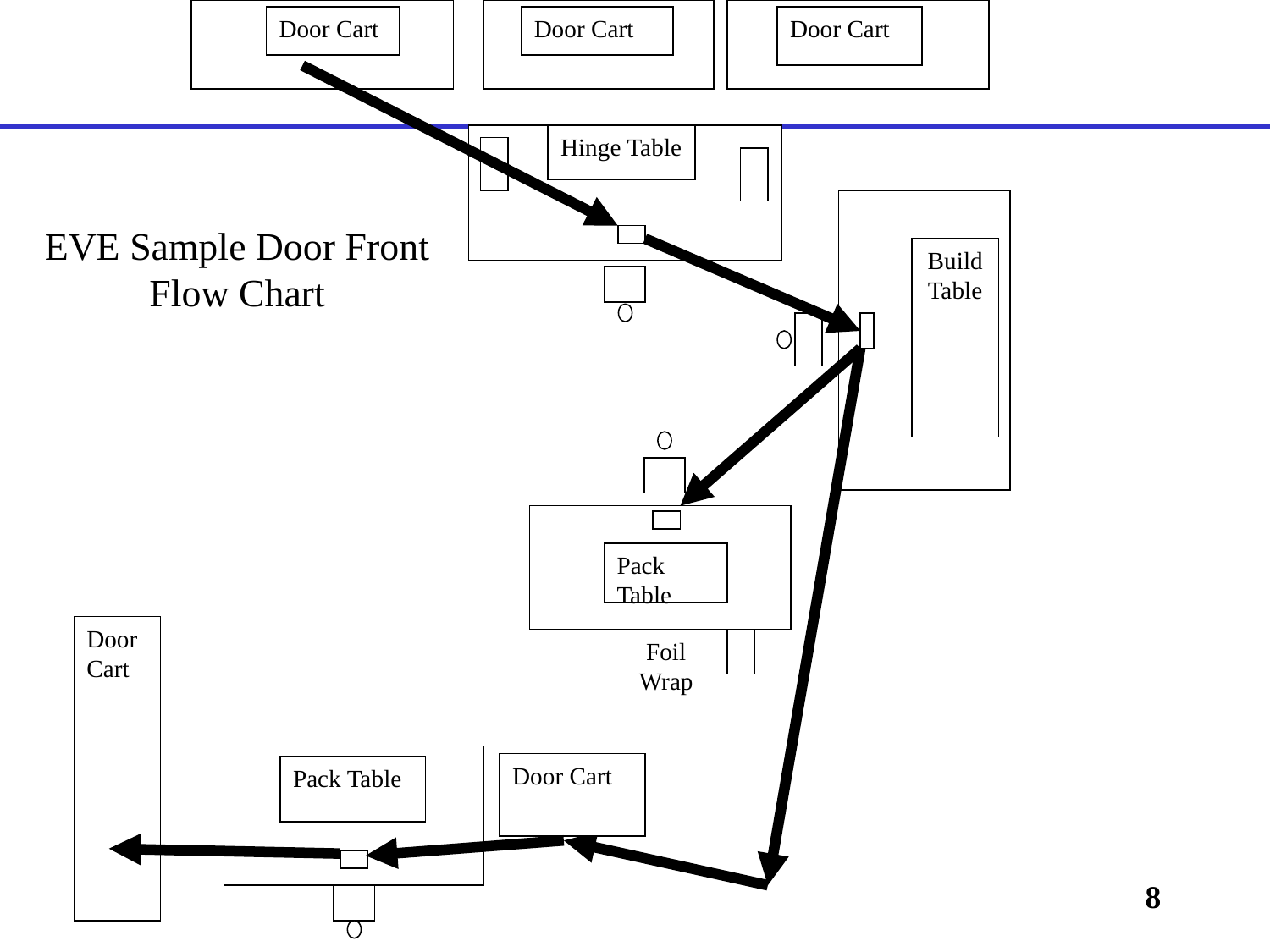

Door Cart
Door Cart
Door Cart

Hinge Table

Build Table

Pack Table
Door Cart

Foil Wrap

Door Cart
Pack Table

EVE Sample Door Front Flow Chart